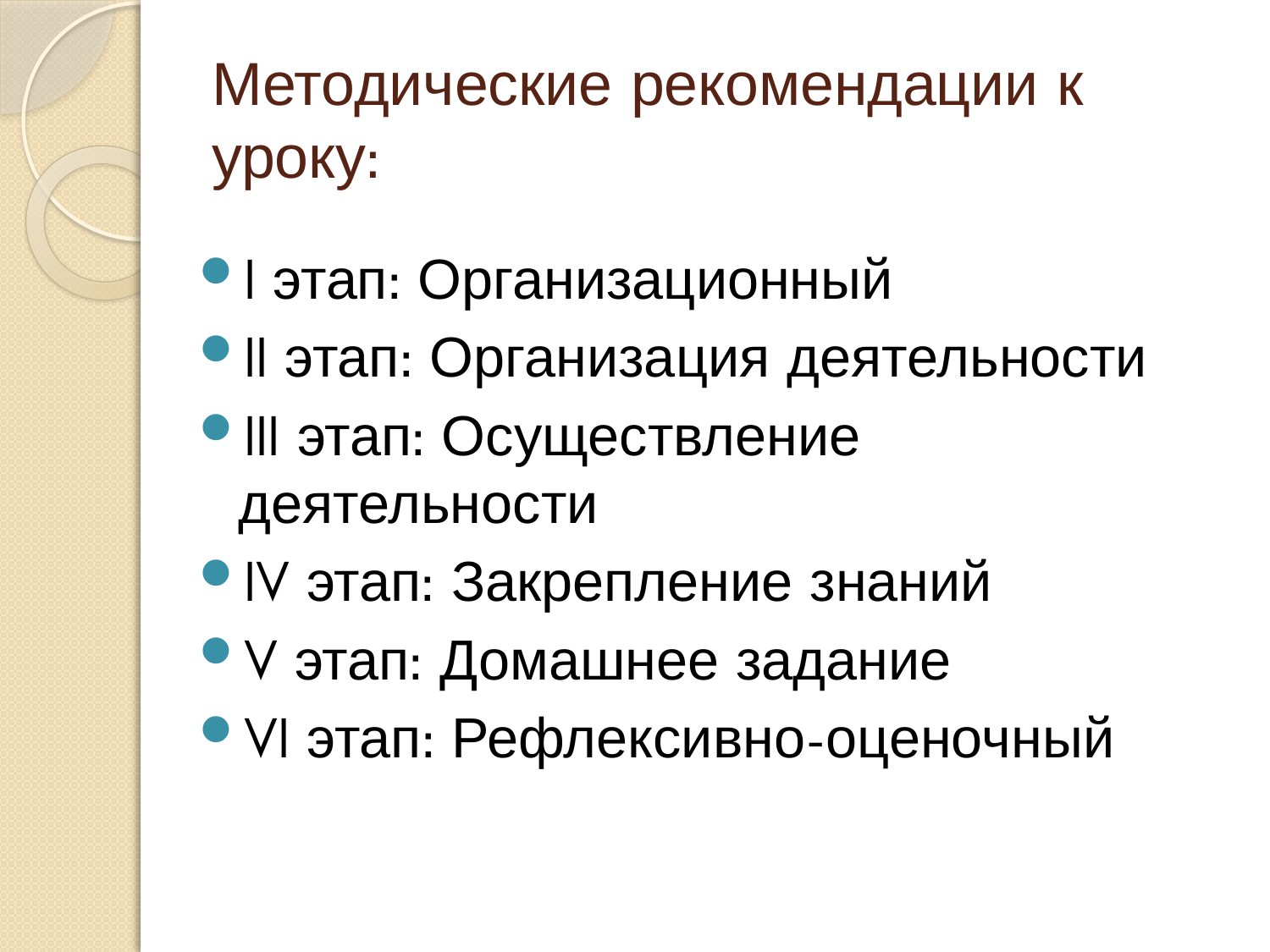

# Методические рекомендации к уроку:
I этап: Организационный
II этап: Организация деятельности
III этап: Осуществление деятельности
IV этап: Закрепление знаний
V этап: Домашнее задание
VI этап: Рефлексивно-оценочный